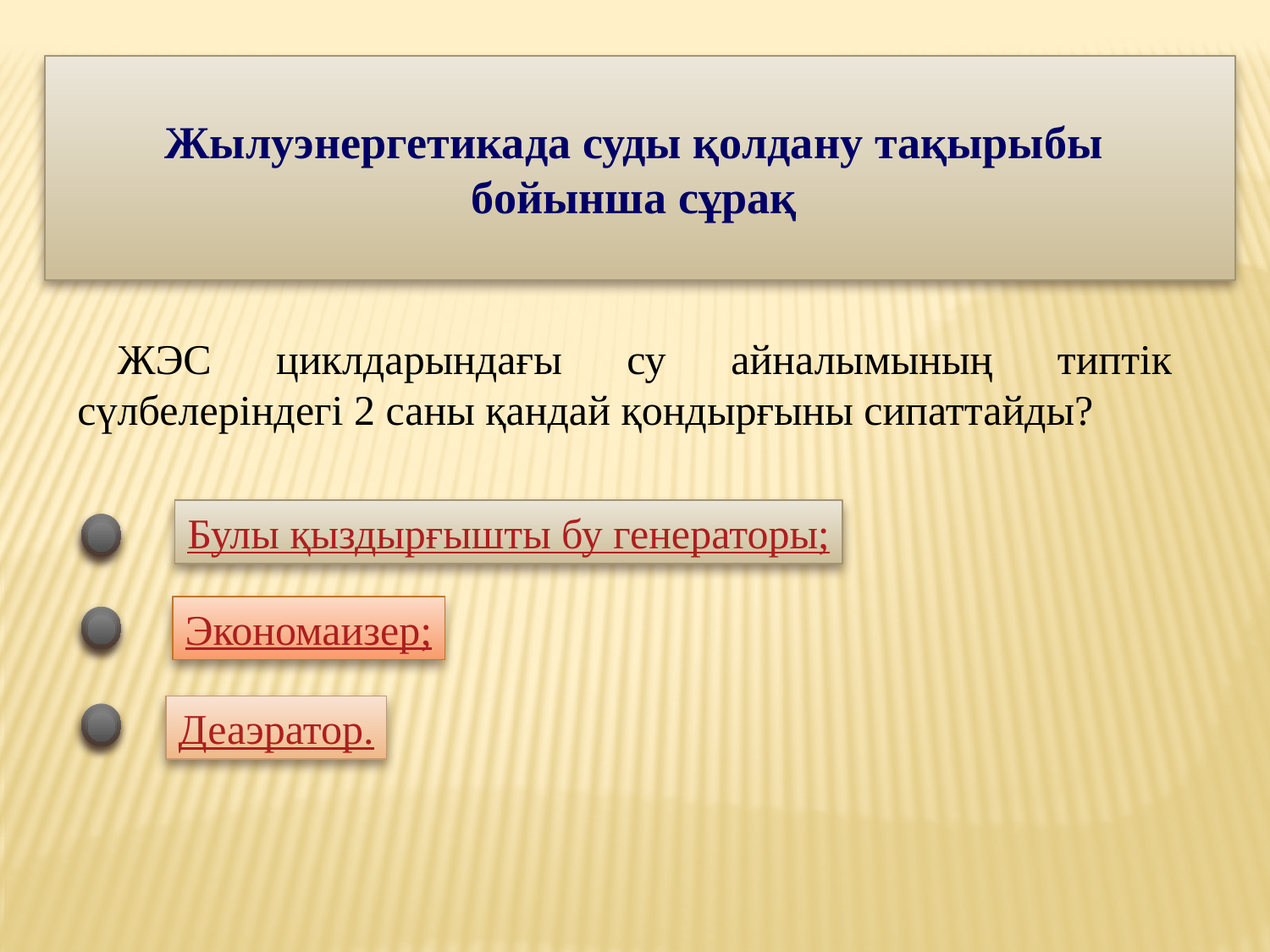

Жылуэнергетикада суды қолдану тақырыбы
бойынша сұрақ

ЖЭС циклдарындағы су айналымының типтік сүлбелеріндегі 2 саны қандай қондырғыны сипаттайды?
Булы қыздырғышты бу генераторы;

Экономаизер;

Деаэратор.